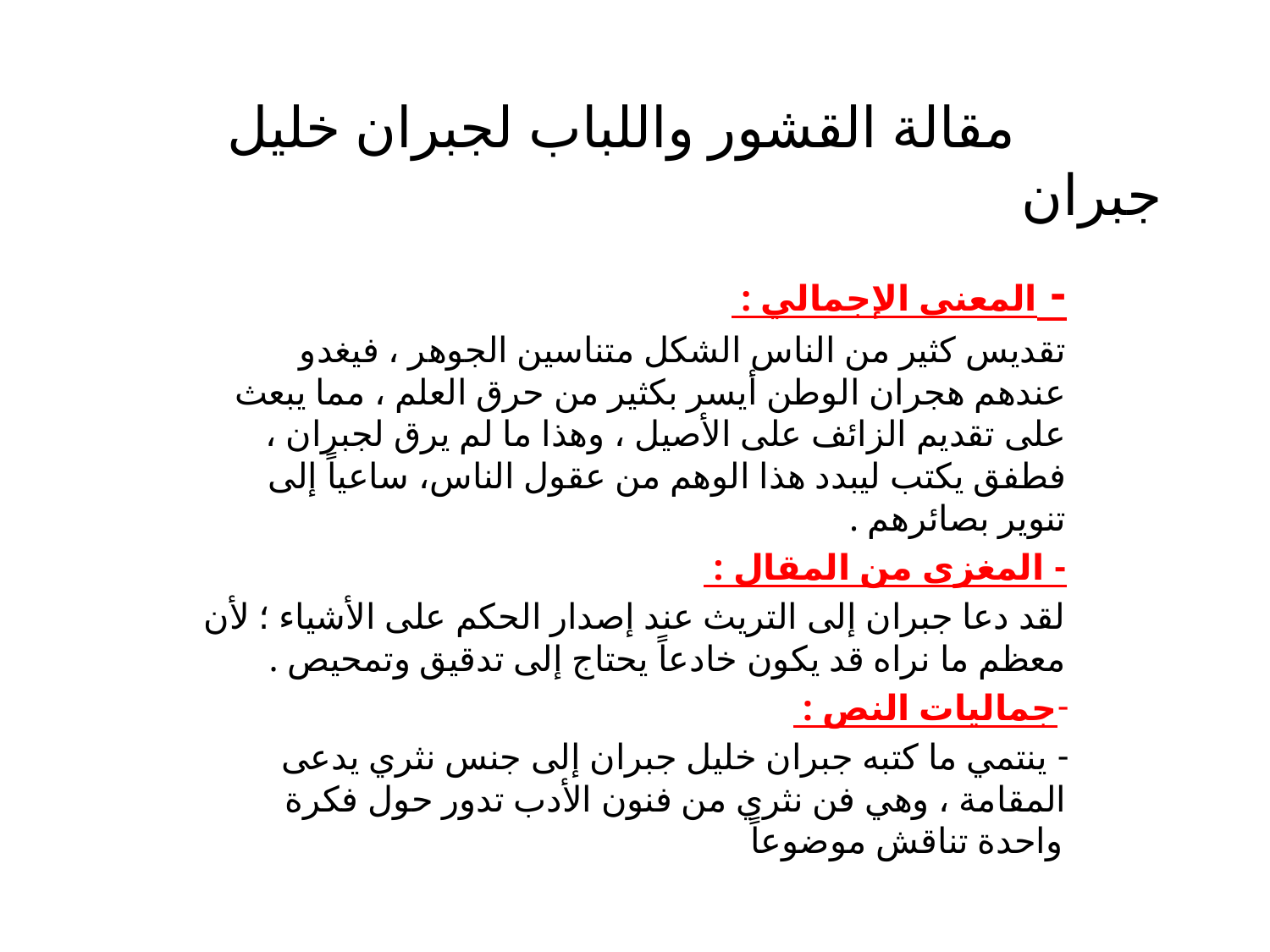

# مقالة القشور واللباب لجبران خليل جبران
- المعنى الإجمالي :
تقديس كثير من الناس الشكل متناسين الجوهر ، فيغدو عندهم هجران الوطن أيسر بكثير من حرق العلم ، مما يبعث على تقديم الزائف على الأصيل ، وهذا ما لم يرق لجبران ، فطفق يكتب ليبدد هذا الوهم من عقول الناس، ساعياً إلى تنوير بصائرهم .
- المغزى من المقال :
لقد دعا جبران إلى التريث عند إصدار الحكم على الأشياء ؛ لأن معظم ما نراه قد يكون خادعاً يحتاج إلى تدقيق وتمحيص .
جماليات النص :
 ينتمي ما كتبه جبران خليل جبران إلى جنس نثري يدعى المقامة ، وهي فن نثري من فنون الأدب تدور حول فكرة واحدة تناقش موضوعاً